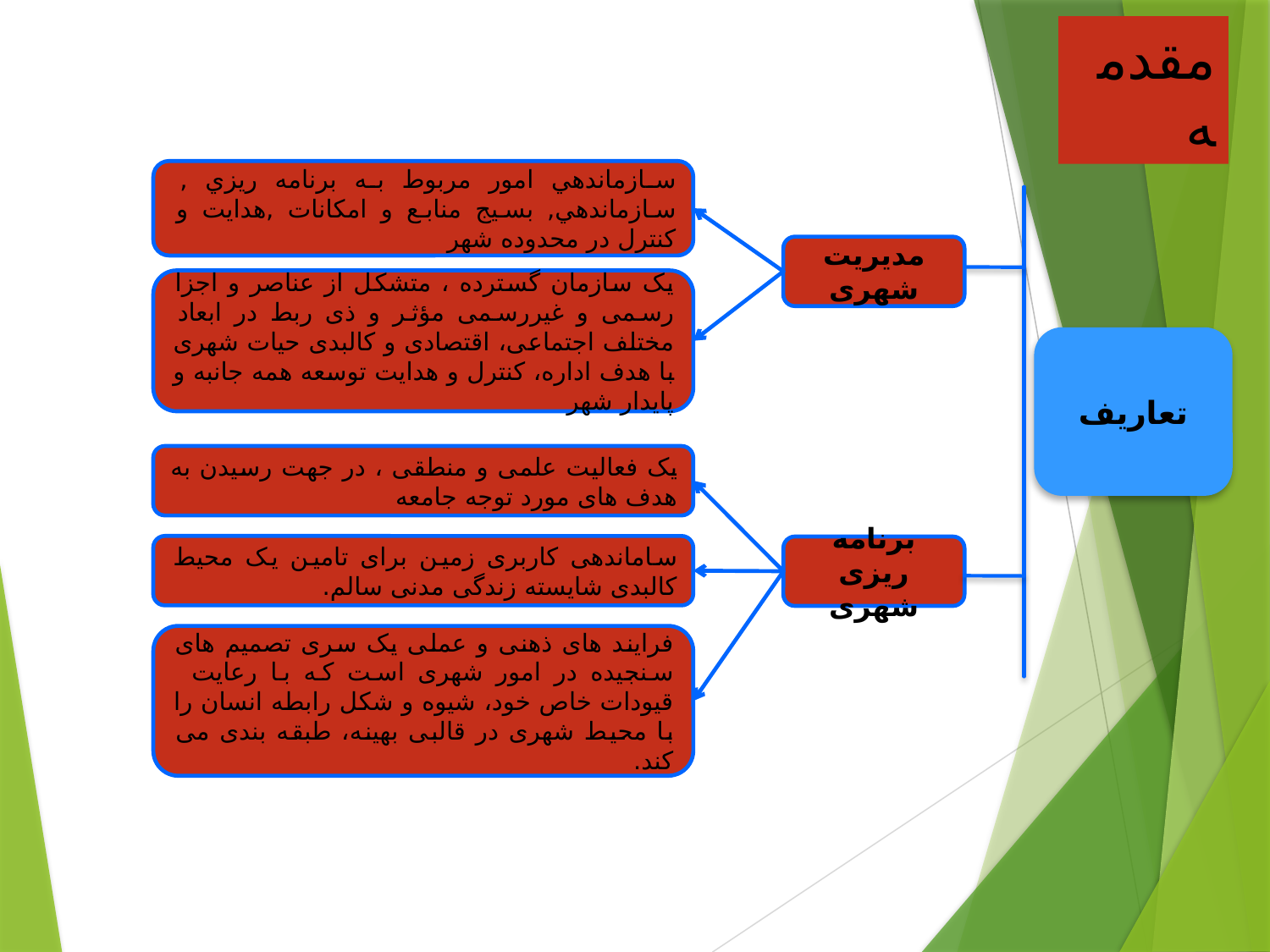

مقدمه
سازماندهي امور مربوط به برنامه ريزي , سازماندهي, بسيج منابع و امکانات ,هدايت و کنترل در محدوده شهر
مدیریت شهری
یک سازمان گسترده ، متشکل از عناصر و اجزا رسمی و غیررسمی مؤثر و ذی ربط در ابعاد مختلف اجتماعی، اقتصادی و کالبدی حیات شهری با هدف اداره، کنترل و هدایت توسعه همه جانبه و پایدار شهر
تعاریف
یک فعالیت علمی و منطقی ، در جهت رسیدن به هدف های مورد توجه جامعه
ساماندهی کاربری زمین برای تامین یک محیط کالبدی شایسته زندگی مدنی سالم.
برنامه ‌ریزی شهری
فرایند های ذهنی و عملی یک سری تصمیم های سنجیده در امور شهری است که با رعایت  قیودات خاص خود، شیوه و شکل رابطه انسان را با محیط شهری در قالبی بهینه، طبقه بندی می کند.